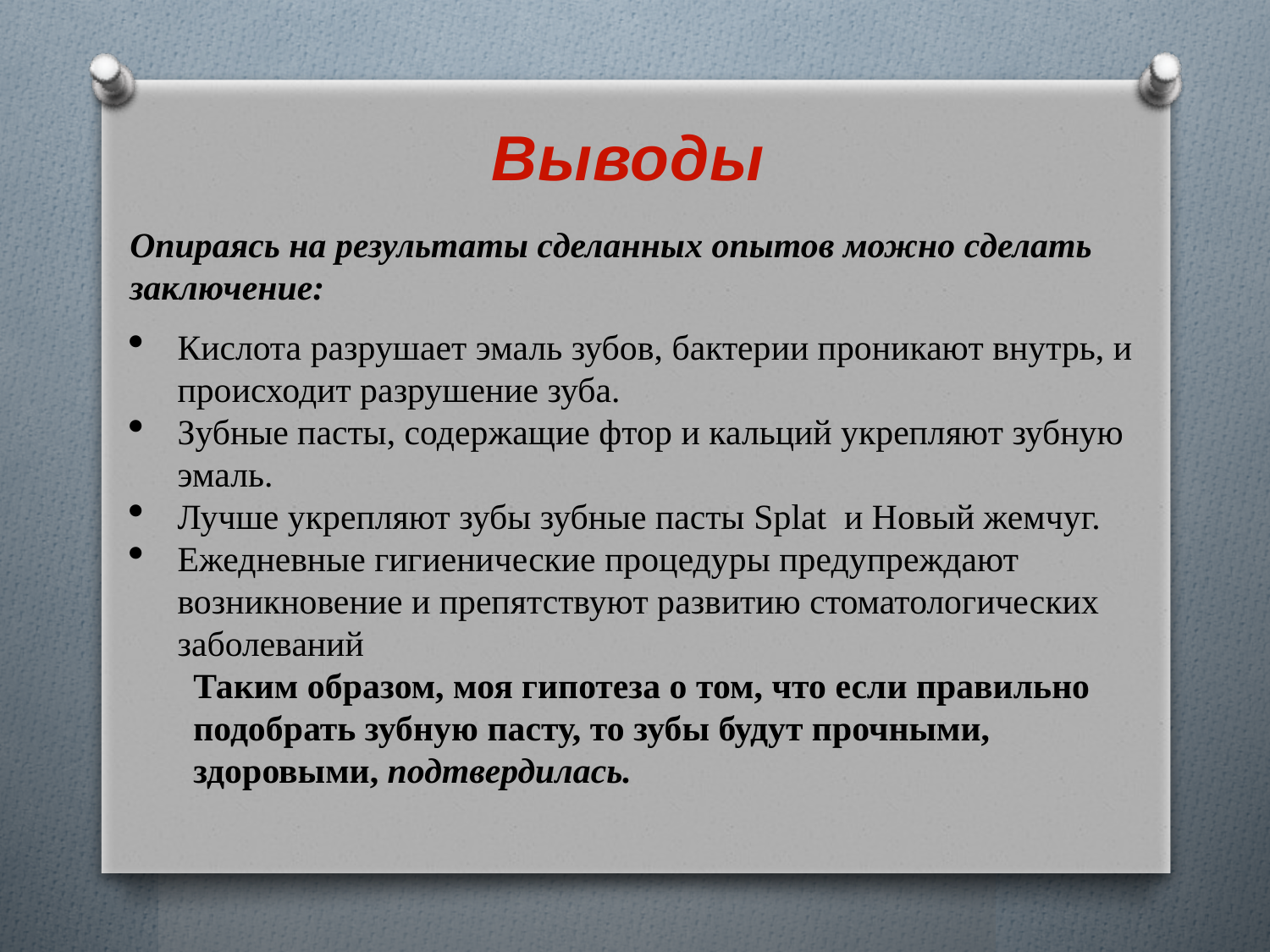

Выводы
Опираясь на результаты сделанных опытов можно сделать заключение:
Кислота разрушает эмаль зубов, бактерии проникают внутрь, и происходит разрушение зуба.
Зубные пасты, содержащие фтор и кальций укрепляют зубную эмаль.
Лучше укрепляют зубы зубные пасты Splat  и Новый жемчуг.
Ежедневные гигиенические процедуры предупреждают возникновение и препятствуют развитию стоматологических заболеваний
Таким образом, моя гипотеза о том, что если правильно подобрать зубную пасту, то зубы будут прочными, здоровыми, подтвердилась.